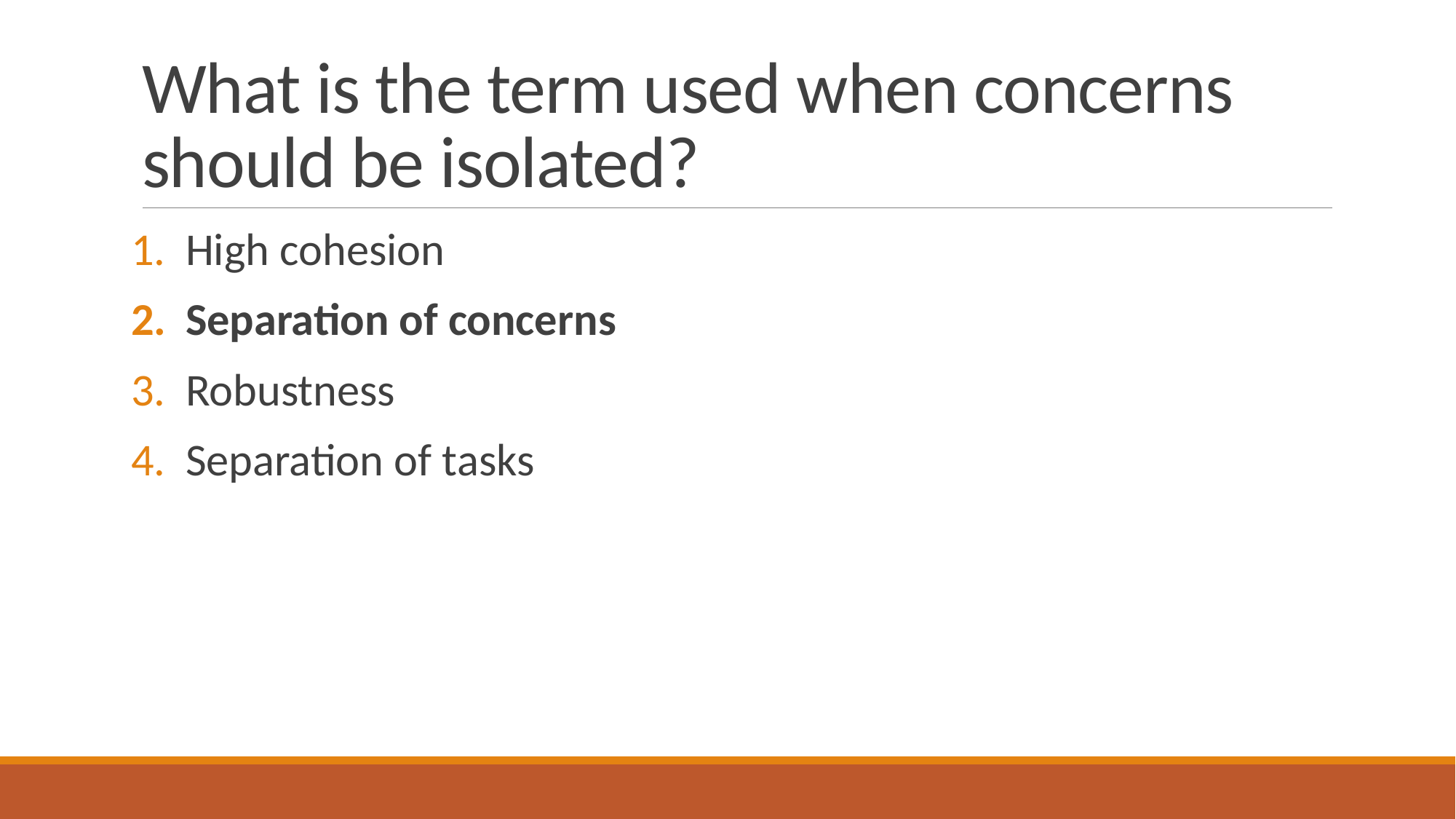

# What is the term used when concerns should be isolated?
High cohesion
Separation of concerns
Robustness
Separation of tasks